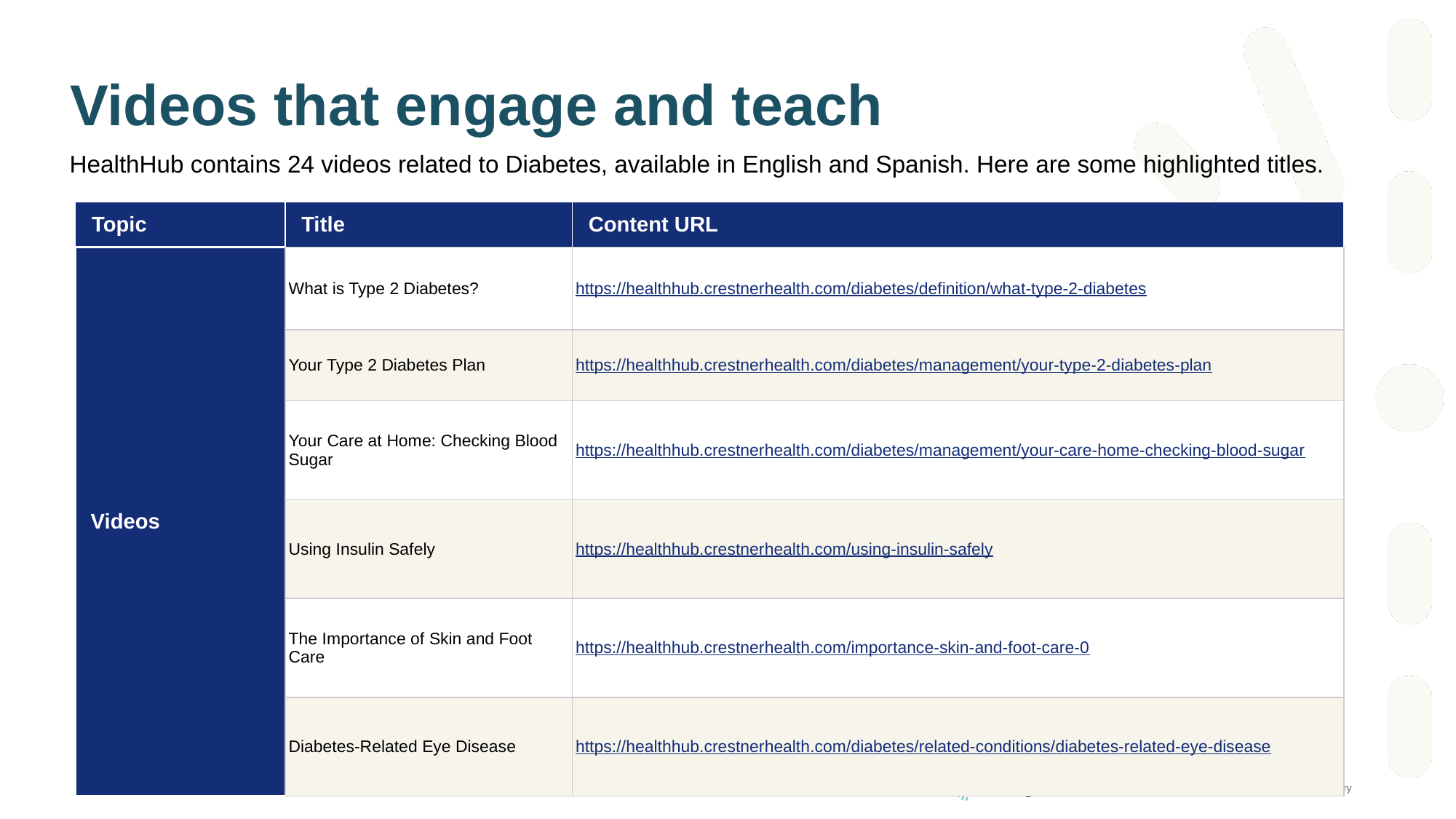

Videos that engage and teach
HealthHub contains 24 videos related to Diabetes, available in English and Spanish. Here are some highlighted titles.
| Topic | Title | Content URL |
| --- | --- | --- |
| Videos | What is Type 2 Diabetes? | https://healthhub.crestnerhealth.com/diabetes/definition/what-type-2-diabetes |
|  | Your Type 2 Diabetes Plan | https://healthhub.crestnerhealth.com/diabetes/management/your-type-2-diabetes-plan |
|  | Your Care at Home: Checking Blood Sugar | https://healthhub.crestnerhealth.com/diabetes/management/your-care-home-checking-blood-sugar |
|  | Using Insulin Safely | https://healthhub.crestnerhealth.com/using-insulin-safely |
|  | The Importance of Skin and Foot Care | https://healthhub.crestnerhealth.com/importance-skin-and-foot-care-0 |
|  | Diabetes-Related Eye Disease | https://healthhub.crestnerhealth.com/diabetes/related-conditions/diabetes-related-eye-disease |